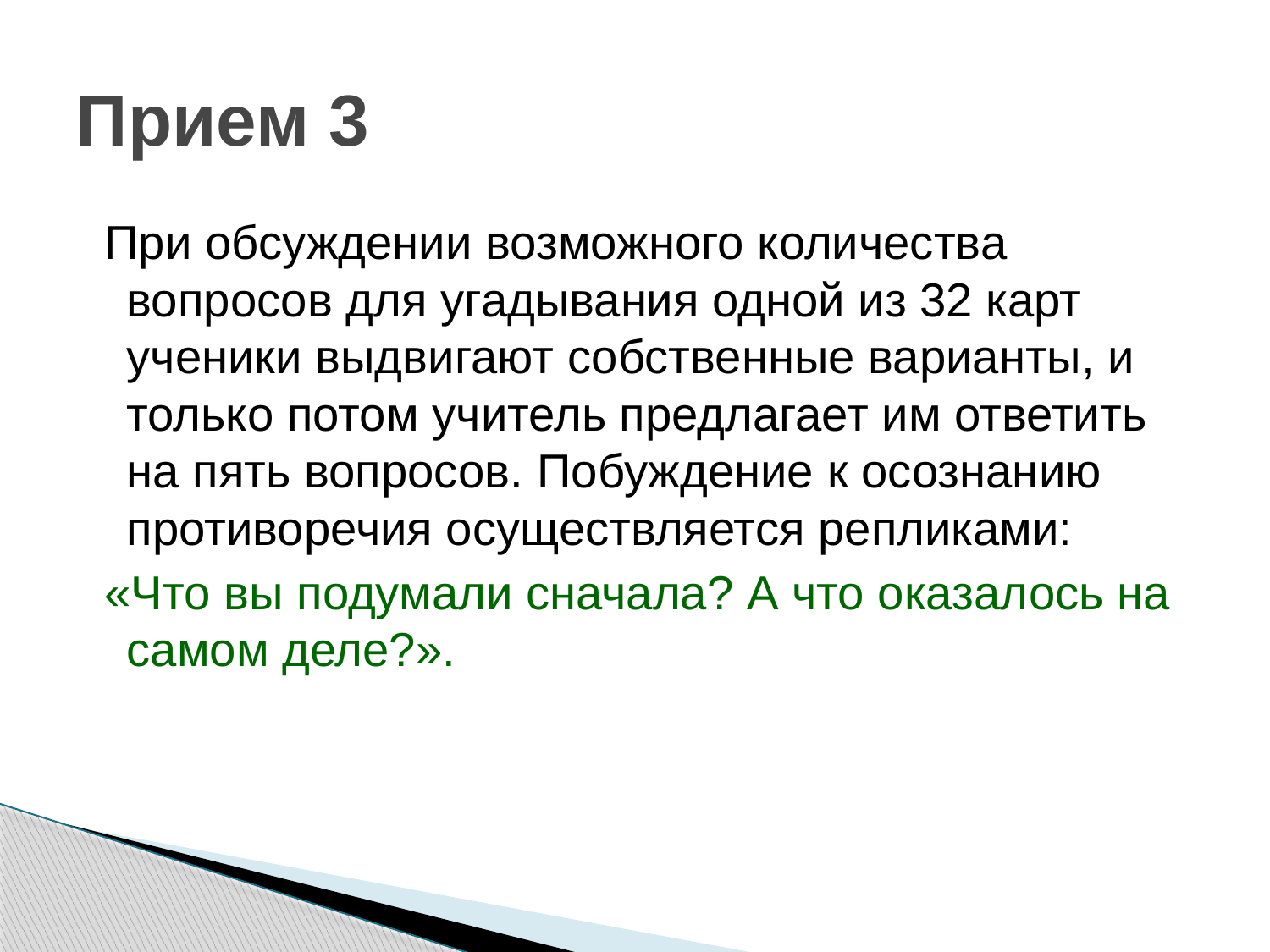

# Прием 3
 При обсуждении возможного количества вопросов для угадывания одной из 32 карт ученики выдвигают собственные варианты, и только потом учитель предлагает им ответить на пять вопросов. Побуждение к осознанию противоречия осуществляется репликами:
 «Что вы подумали сначала? А что оказалось на самом деле?».